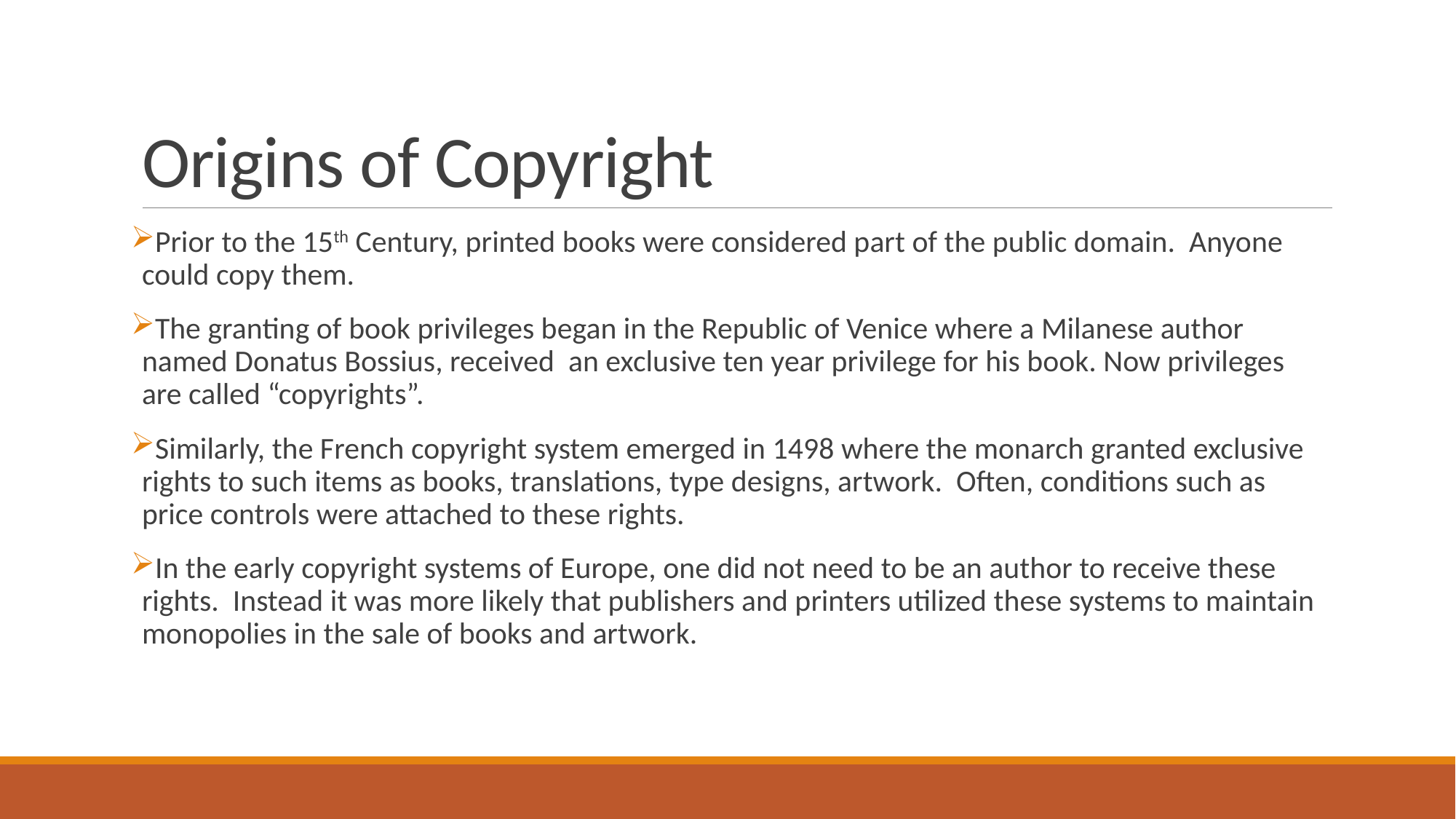

# Origins of Copyright
Prior to the 15th Century, printed books were considered part of the public domain.  Anyone could copy them.
The granting of book privileges began in the Republic of Venice where a Milanese author named Donatus Bossius, received  an exclusive ten year privilege for his book. Now privileges are called “copyrights”.
Similarly, the French copyright system emerged in 1498 where the monarch granted exclusive rights to such items as books, translations, type designs, artwork.  Often, conditions such as price controls were attached to these rights.
In the early copyright systems of Europe, one did not need to be an author to receive these rights.  Instead it was more likely that publishers and printers utilized these systems to maintain monopolies in the sale of books and artwork.